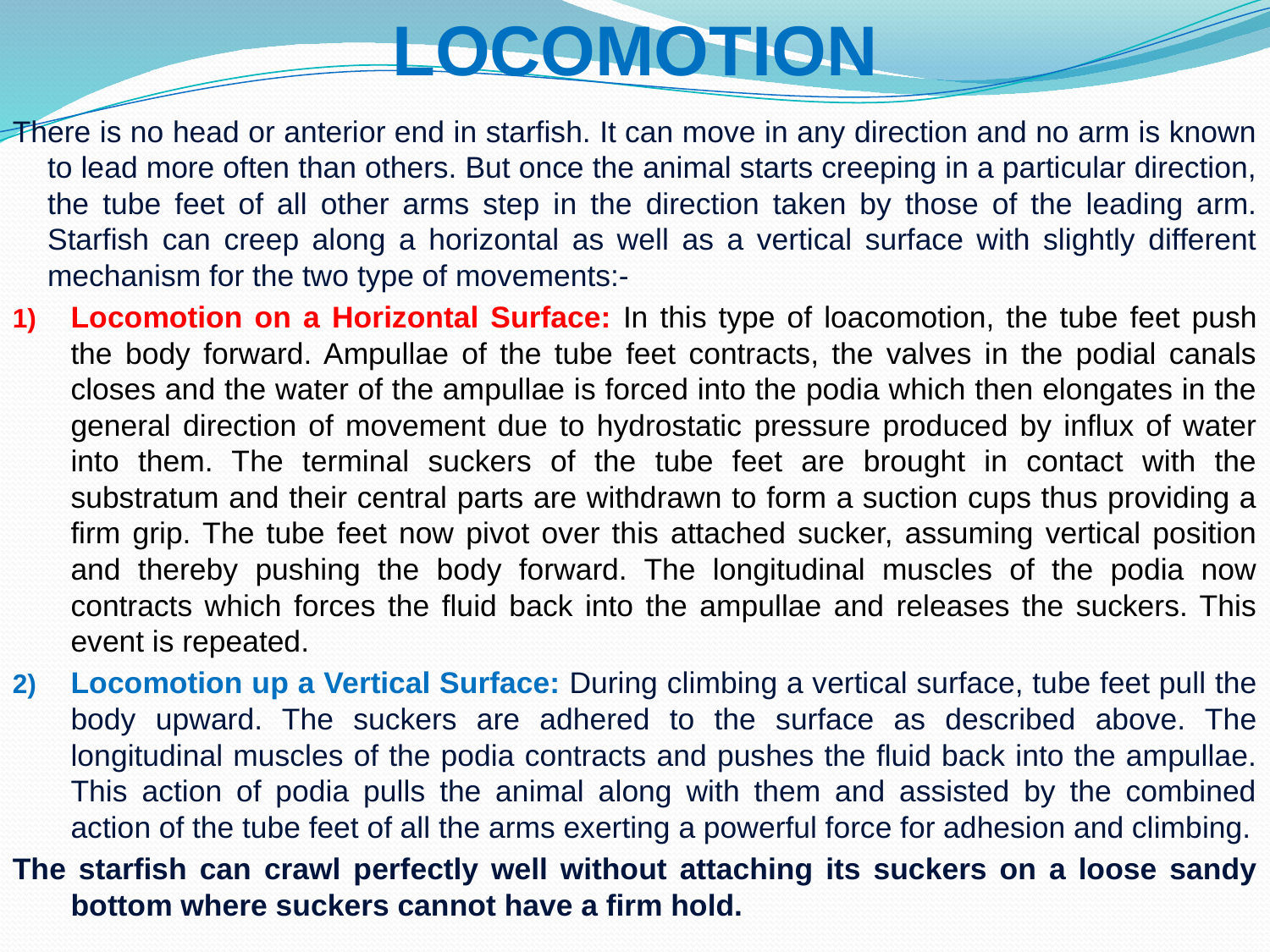

# LOCOMOTION
There is no head or anterior end in starfish. It can move in any direction and no arm is known to lead more often than others. But once the animal starts creeping in a particular direction, the tube feet of all other arms step in the direction taken by those of the leading arm. Starfish can creep along a horizontal as well as a vertical surface with slightly different mechanism for the two type of movements:-
Locomotion on a Horizontal Surface: In this type of loacomotion, the tube feet push the body forward. Ampullae of the tube feet contracts, the valves in the podial canals closes and the water of the ampullae is forced into the podia which then elongates in the general direction of movement due to hydrostatic pressure produced by influx of water into them. The terminal suckers of the tube feet are brought in contact with the substratum and their central parts are withdrawn to form a suction cups thus providing a firm grip. The tube feet now pivot over this attached sucker, assuming vertical position and thereby pushing the body forward. The longitudinal muscles of the podia now contracts which forces the fluid back into the ampullae and releases the suckers. This event is repeated.
Locomotion up a Vertical Surface: During climbing a vertical surface, tube feet pull the body upward. The suckers are adhered to the surface as described above. The longitudinal muscles of the podia contracts and pushes the fluid back into the ampullae. This action of podia pulls the animal along with them and assisted by the combined action of the tube feet of all the arms exerting a powerful force for adhesion and climbing.
The starfish can crawl perfectly well without attaching its suckers on a loose sandy bottom where suckers cannot have a firm hold.